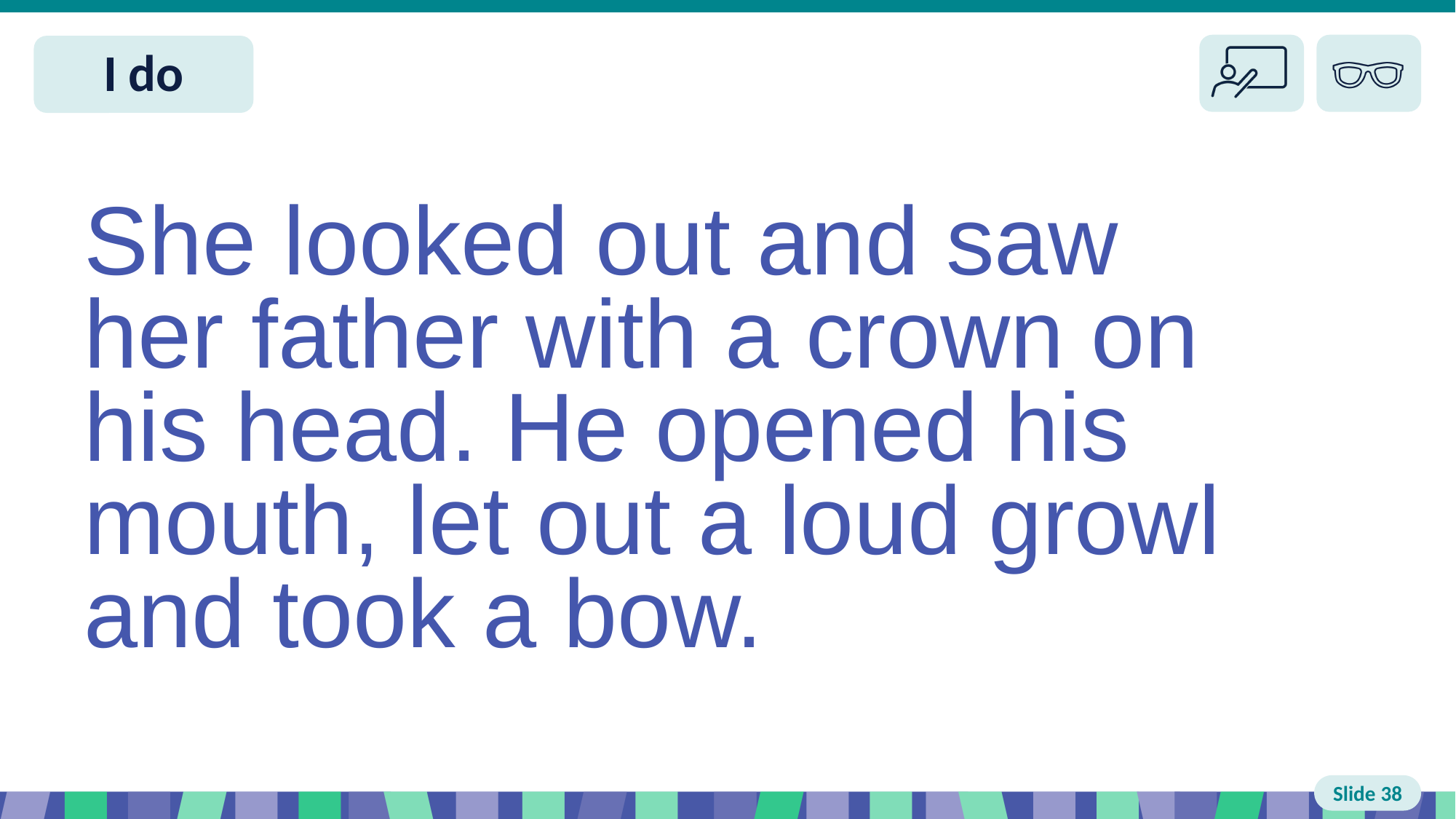

Slide 38 I do
She looked out and saw her father with a crown on his head. He opened his mouth, let out a loud growl and took a bow.